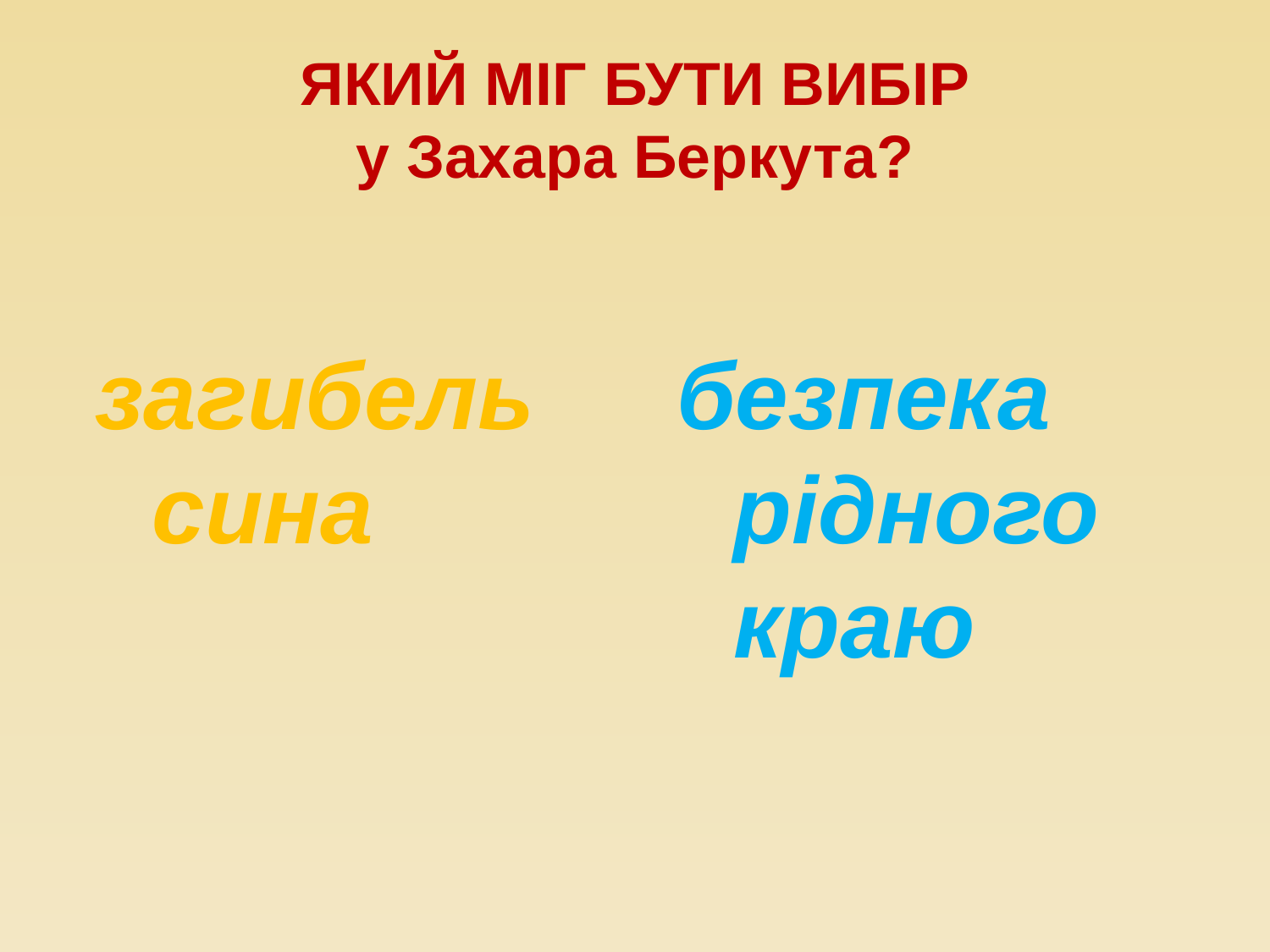

# ЯКИЙ МІГ БУТИ ВИБІР у Захара Беркута?

загибель сина
безпека рідного краю